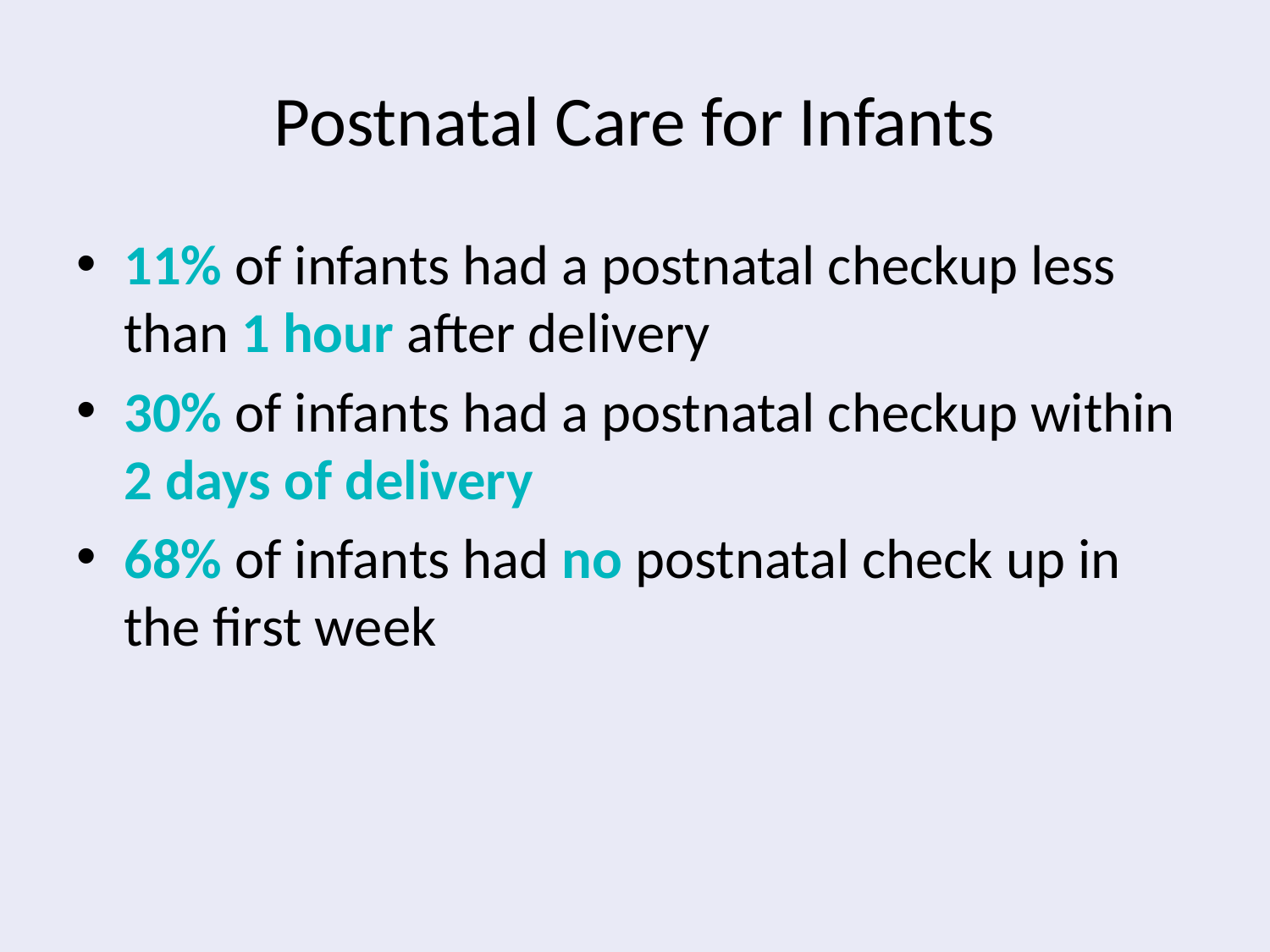

# Postnatal Care for Infants
11% of infants had a postnatal checkup less than 1 hour after delivery
30% of infants had a postnatal checkup within 2 days of delivery
68% of infants had no postnatal check up in the first week